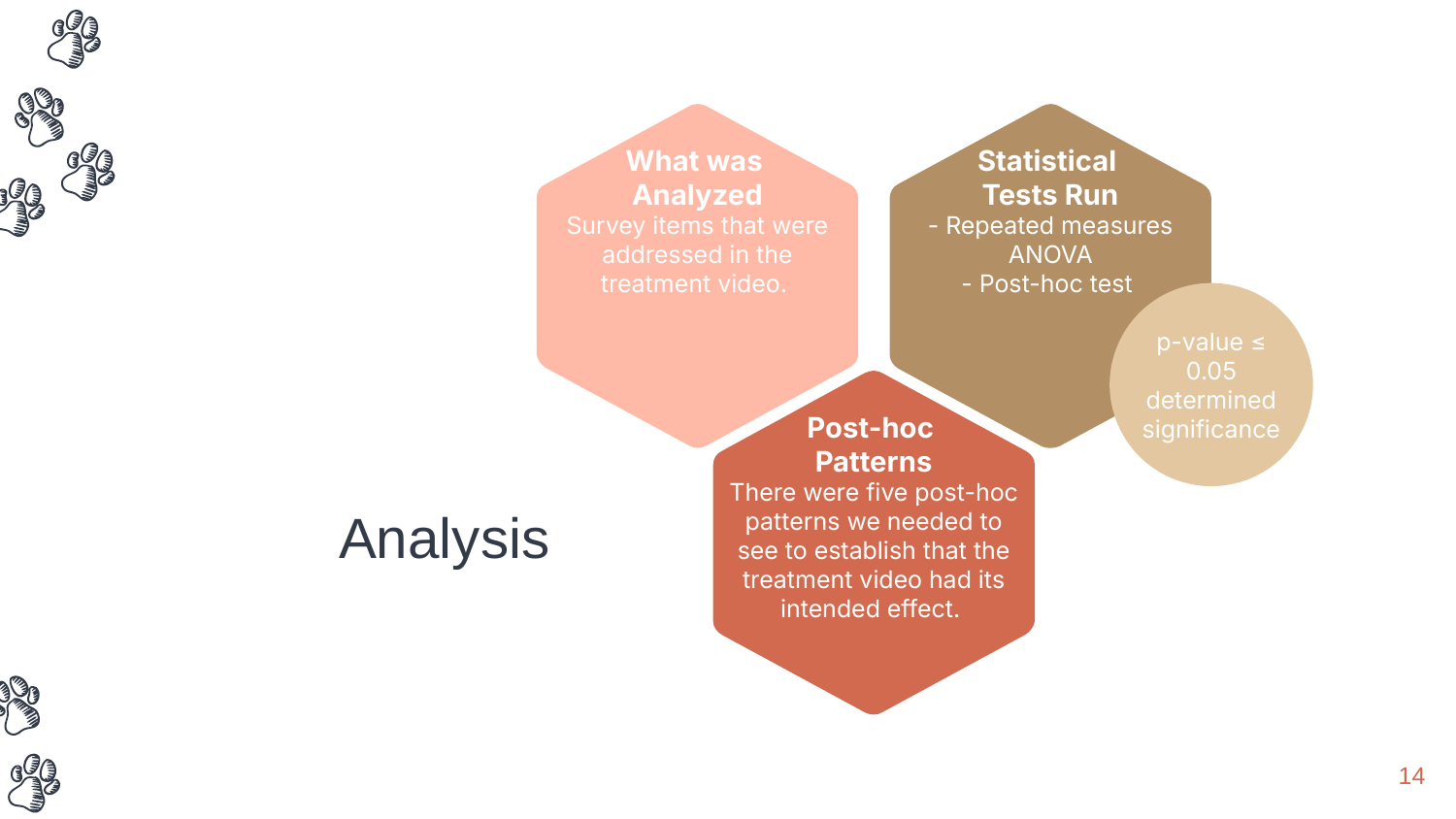

What was
Analyzed
Survey items that were addressed in the treatment video.

Statistical
Tests Run
- Repeated measures ANOVA
- Post-hoc test

p-value ≤ 0.05 determined significance

Post-hoc
Patterns
There were five post-hoc patterns we needed to see to establish that the treatment video had its intended effect.
Analysis

14